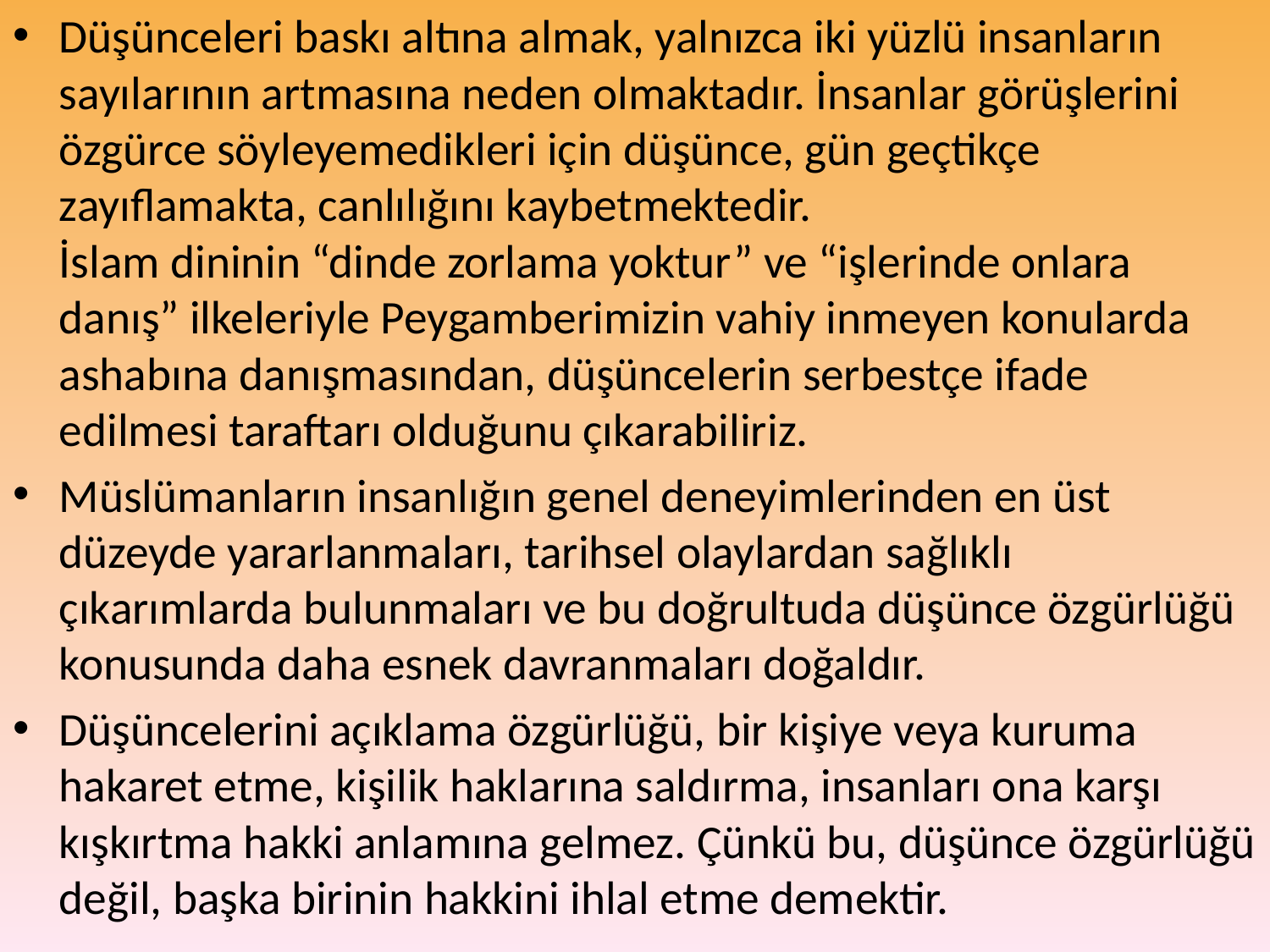

Düşünceleri baskı altına almak, yalnızca iki yüzlü insanların sayılarının artmasına neden olmaktadır. İnsanlar görüşlerini özgürce söyleyemedikleri için düşünce, gün geçtikçe zayıflamakta, canlılığını kaybetmektedir.
İslam dininin “dinde zorlama yoktur” ve “işlerinde onlara danış” ilkeleriyle Peygamberimizin vahiy inmeyen konularda ashabına danışmasından, düşüncelerin serbestçe ifade edilmesi taraftarı olduğunu çıkarabiliriz.
Müslümanların insanlığın genel deneyimlerinden en üst düzeyde yararlanmaları, tarihsel olaylardan sağlıklı çıkarımlarda bulunmaları ve bu doğrultuda düşünce özgürlüğü konusunda daha esnek davranmaları doğaldır.
Düşüncelerini açıklama özgürlüğü, bir kişiye veya kuruma hakaret etme, kişilik haklarına saldırma, insanları ona karşı kışkırtma hakki anlamına gelmez. Çünkü bu, düşünce özgürlüğü değil, başka birinin hakkini ihlal etme demektir.